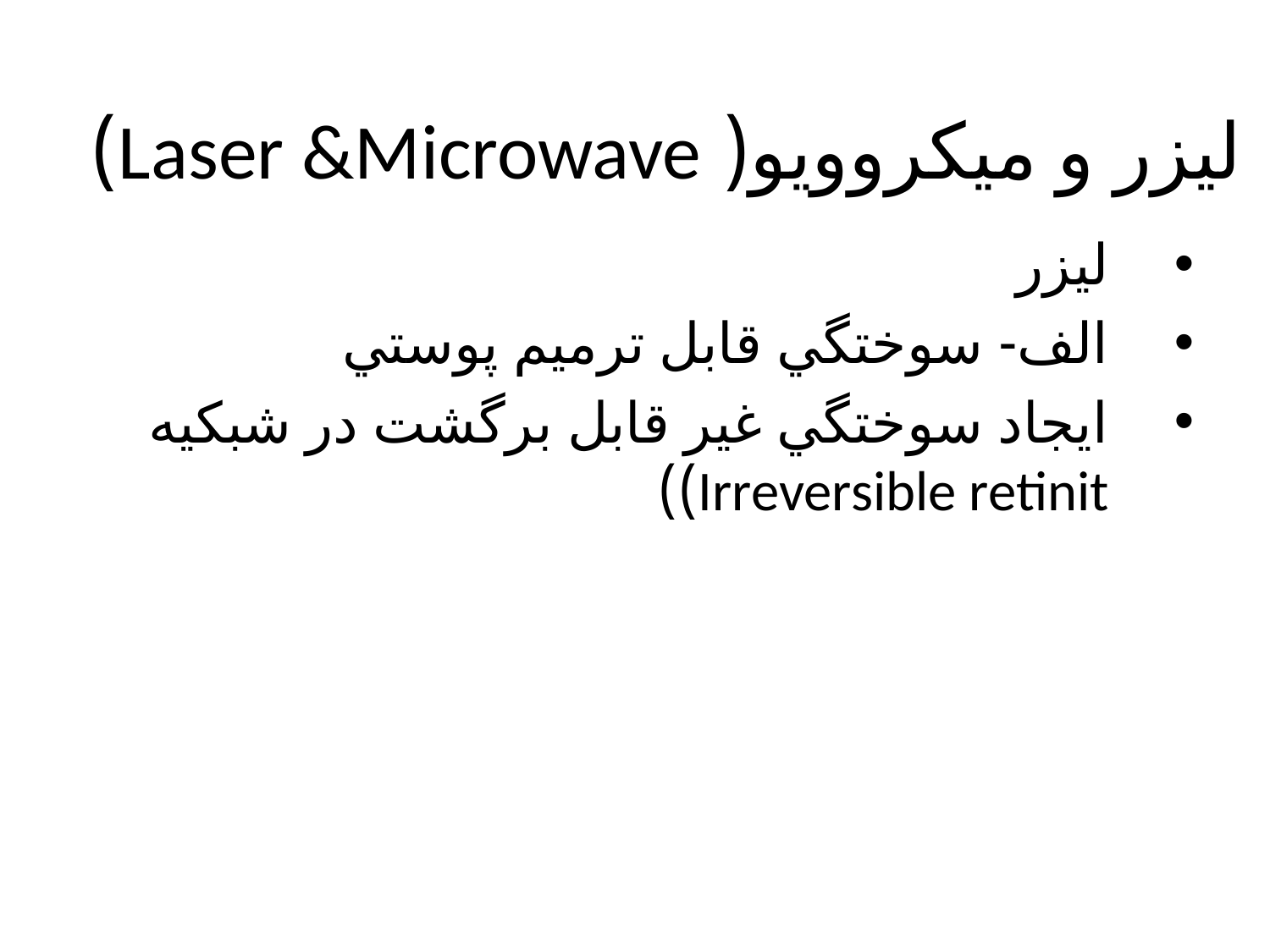

# ليزر و ميكروويو( Laser &Microwave)
ليزر
الف- سوختگي قابل ترميم پوستي
ايجاد سوختگي غير قابل برگشت در شبكيه Irreversible retinit))